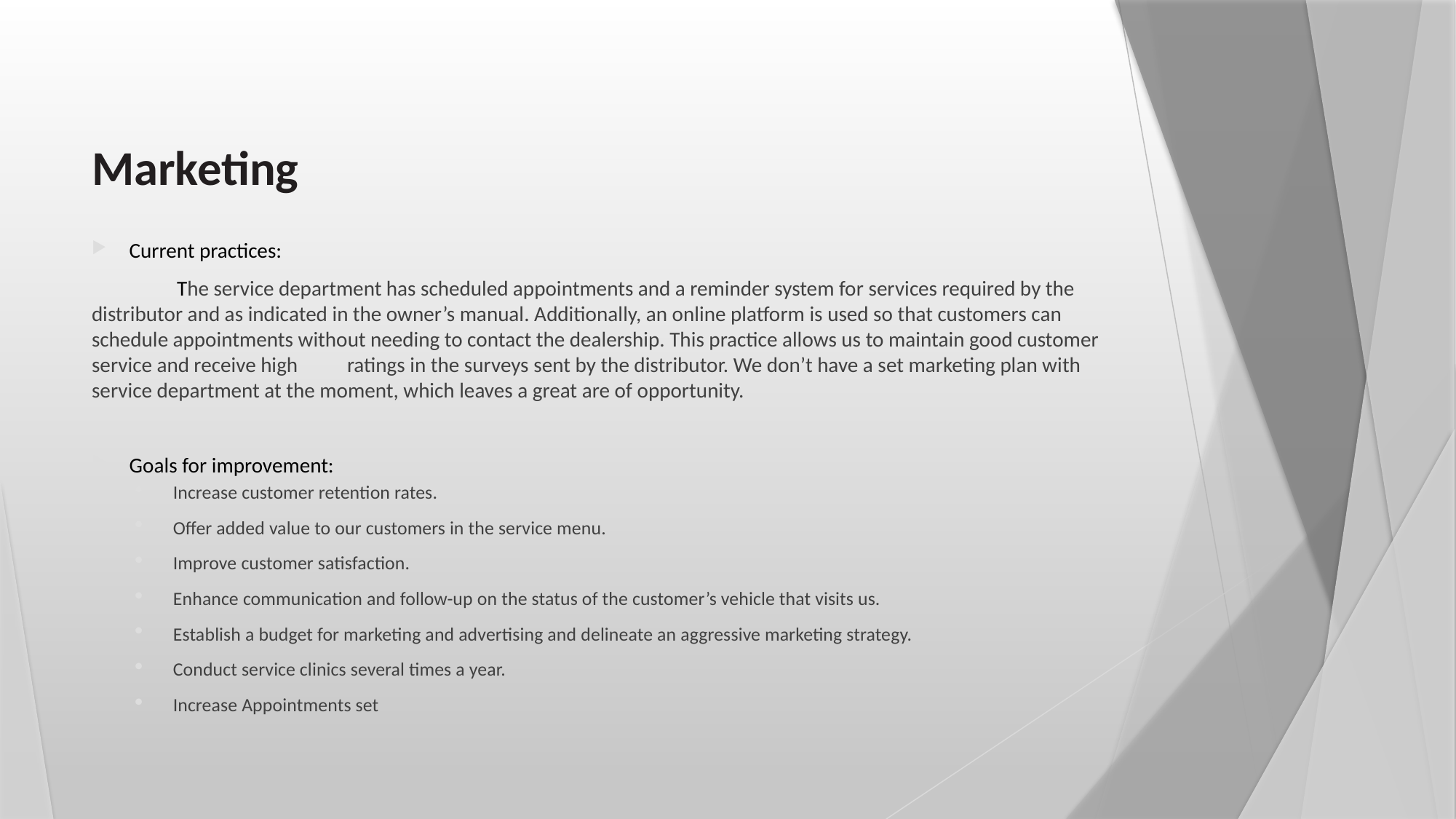

# Marketing

Current practices:
	The service department has scheduled appointments and a reminder system for services required by the distributor and as indicated in the owner’s manual. Additionally, an online platform is used so that customers can schedule appointments without needing to contact the dealership. This practice allows us to maintain good customer service and receive high 	ratings in the surveys sent by the distributor. We don’t have a set marketing plan with service department at the moment, which leaves a great are of opportunity.

Goals for improvement:
Increase customer retention rates.
Offer added value to our customers in the service menu.
Improve customer satisfaction.
Enhance communication and follow-up on the status of the customer’s vehicle that visits us.
Establish a budget for marketing and advertising and delineate an aggressive marketing strategy.
Conduct service clinics several times a year.
Increase Appointments set